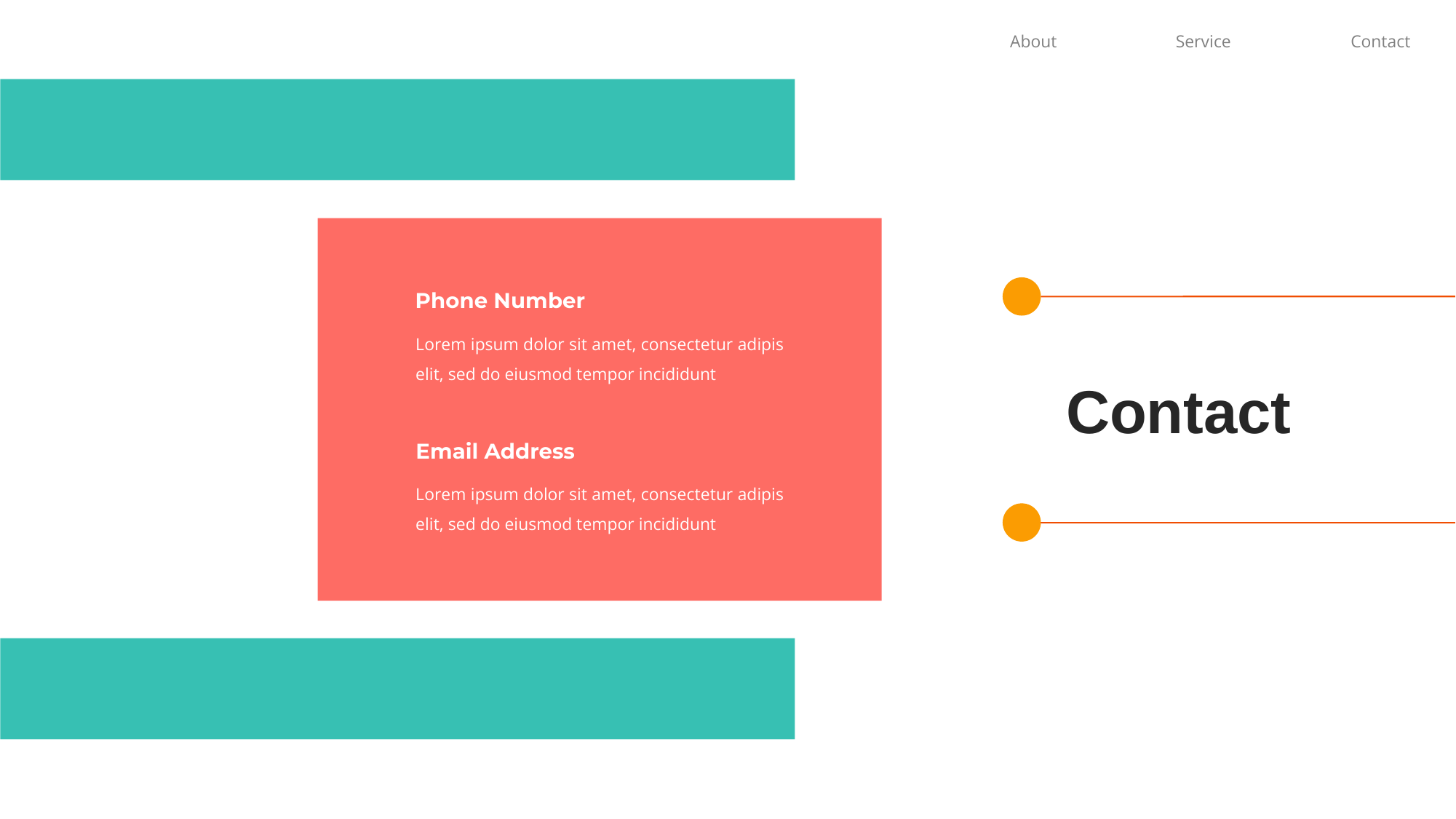

About
Service
Contact

Phone Number
Lorem ipsum dolor sit amet, consectetur adipis elit, sed do eiusmod tempor incididunt
Contact
Email Address
Lorem ipsum dolor sit amet, consectetur adipis elit, sed do eiusmod tempor incididunt